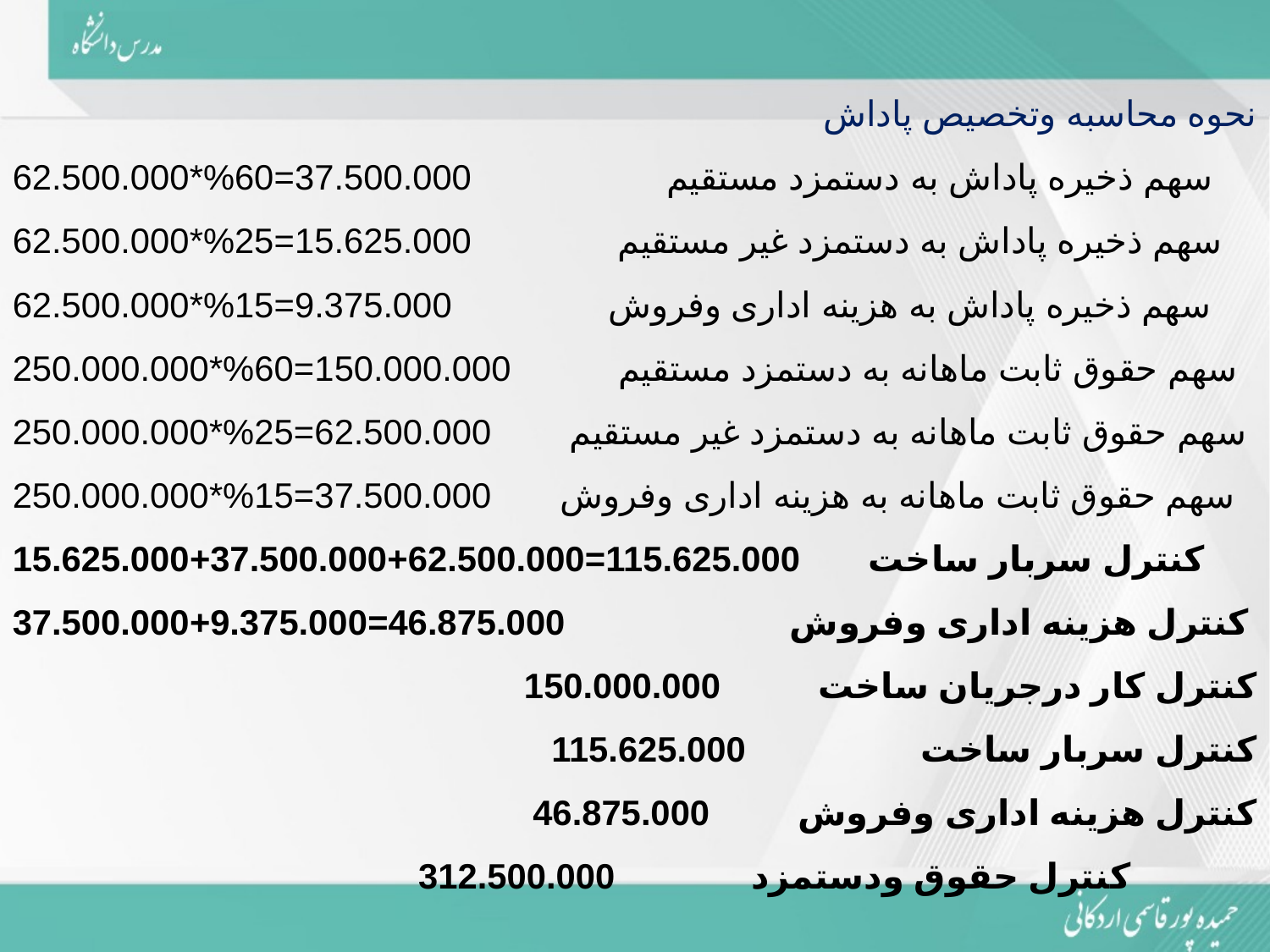

نحوه محاسبه وتخصیص پاداش
سهم ذخیره پاداش به دستمزد مستقیم                    37.500.000=60%*62.500.000
سهم ذخیره پاداش به دستمزد غیر مستقیم               15.625.000=25%*62.500.000
سهم ذخیره پاداش به هزینه اداری وفروش                9.375.000=15%*62.500.000
سهم حقوق ثابت ماهانه به دستمزد مستقیم           150.000.000=60%*250.000.000
سهم حقوق ثابت ماهانه به دستمزد غیر مستقیم        62.500.000=25%*250.000.000
سهم حقوق ثابت ماهانه به هزینه اداری وفروش       37.500.000=15%*250.000.000
کنترل سربار ساخت       115.625.000=62.500.000+37.500.000+15.625.000
کنترل هزینه اداری وفروش                       46.875.000=9.375.000+37.500.000
کنترل کار درجریان ساخت          150.000.000
کنترل سربار ساخت                  115.625.000
کنترل هزینه اداری وفروش         46.875.000
             کنترل حقوق ودستمزد              312.500.000